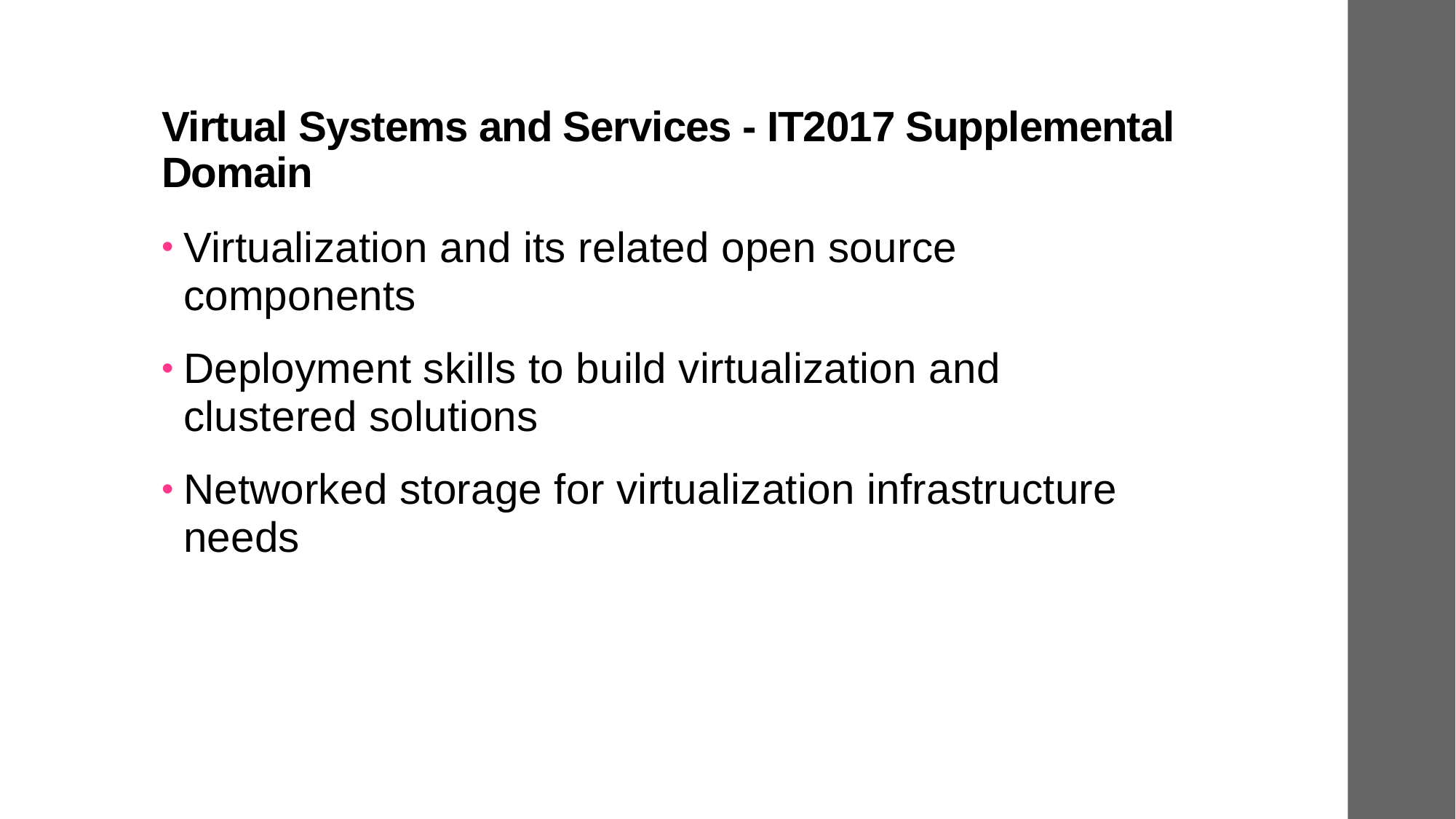

# Virtual Systems and Services - IT2017 Supplemental Domain
Virtualization and its related open source components
Deployment skills to build virtualization and clustered solutions
Networked storage for virtualization infrastructure needs